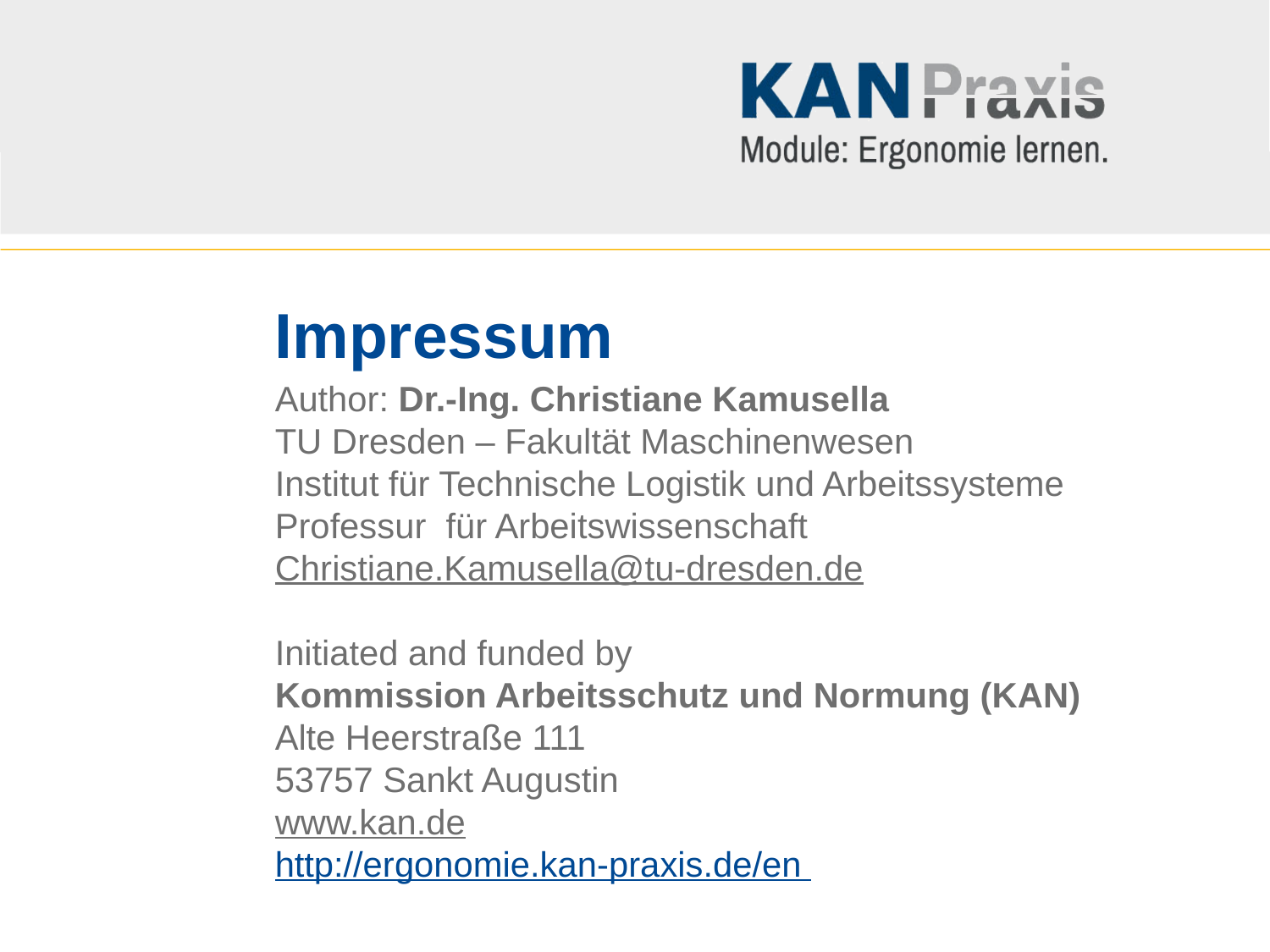

# Impressum
Author: Dr.-Ing. Christiane Kamusella
TU Dresden – Fakultät Maschinenwesen
Institut für Technische Logistik und Arbeitssysteme
Professur  für Arbeitswissenschaft
Christiane.Kamusella@tu-dresden.de

Initiated and funded by
Kommission Arbeitsschutz und Normung (KAN)
Alte Heerstraße 111
53757 Sankt Augustin
www.kan.de
http://ergonomie.kan-praxis.de/en